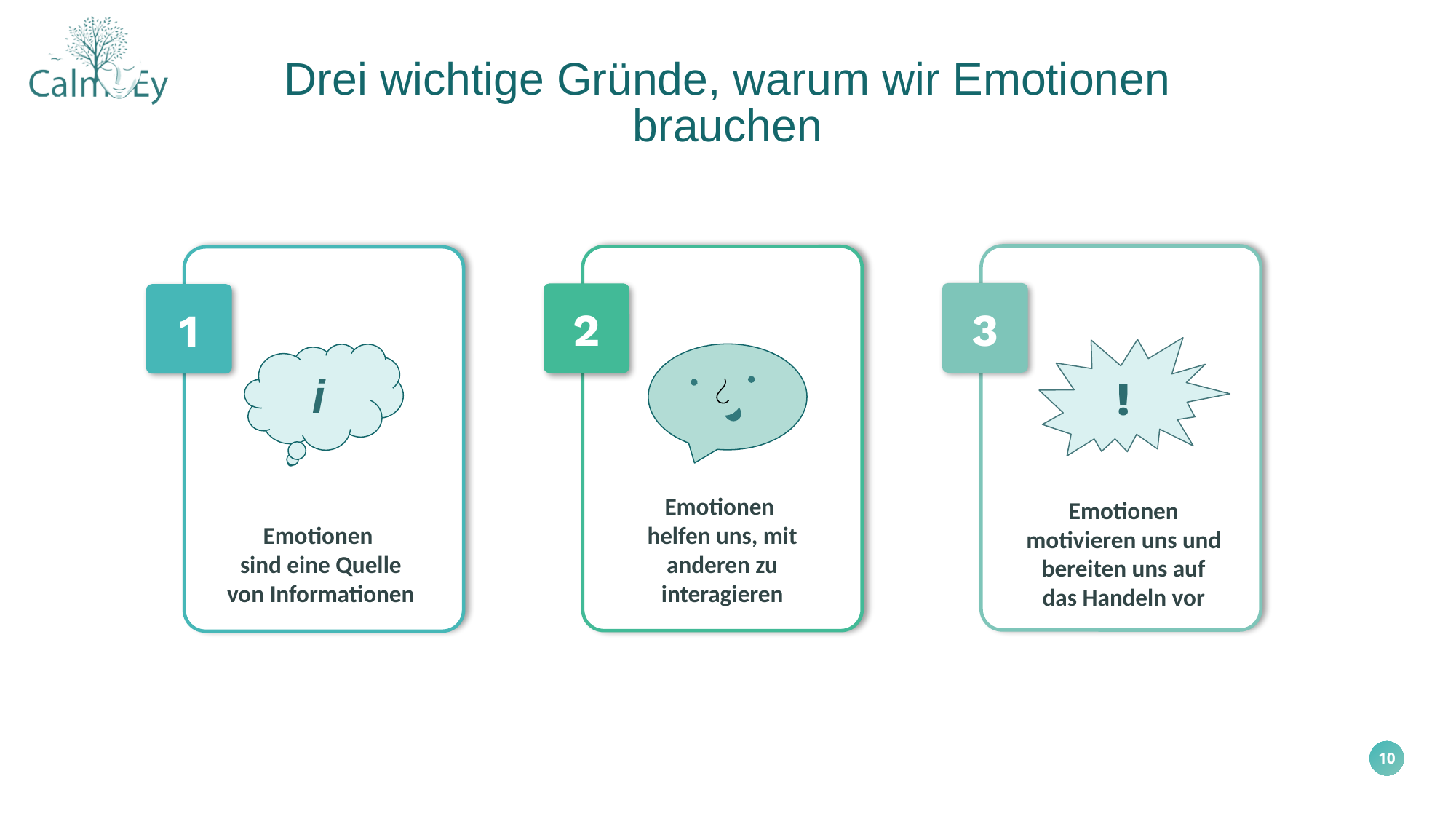

Drei wichtige Gründe, warum wir Emotionen brauchen
3

!
Emotionen motivieren uns und bereiten uns auf das Handeln vor
2

Emotionen
helfen uns, mit anderen zu interagieren
1

i
Emotionen
sind eine Quelle von Informationen